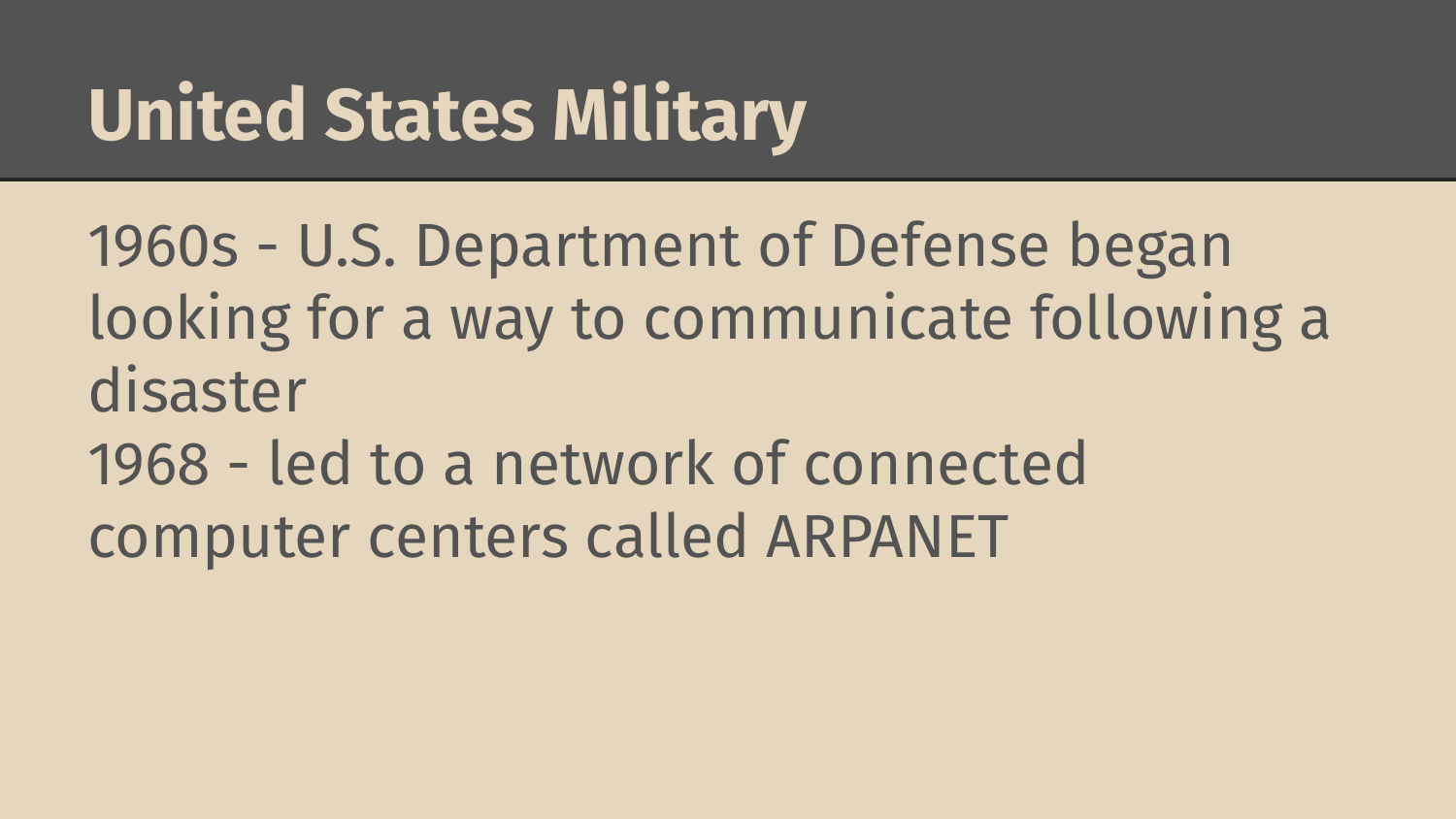

# United States Military
1960s - U.S. Department of Defense began looking for a way to communicate following a disaster
1968 - led to a network of connected computer centers called ARPANET